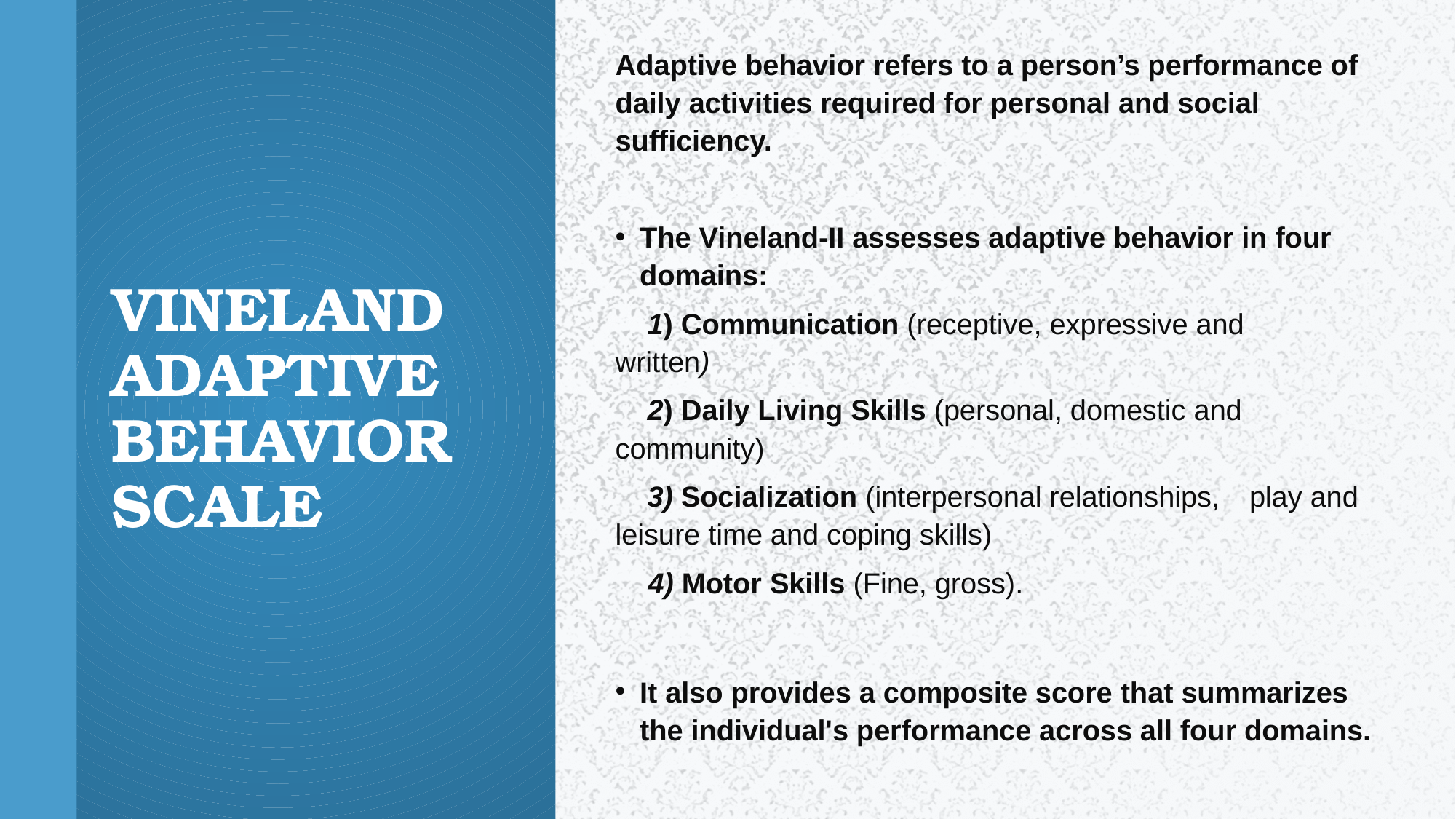

Adaptive behavior refers to a person’s performance of daily activities required for personal and social sufficiency.

The Vineland-II assesses adaptive behavior in four domains:
    1) Communication (receptive, expressive and 	written)
    2) Daily Living Skills (personal, domestic and 	community)
    3) Socialization (interpersonal relationships, 	play and leisure time and coping skills)
     4) Motor Skills (Fine, gross).

It also provides a composite score that summarizes the individual's performance across all four domains.

# Vineland adaptive behavior scale